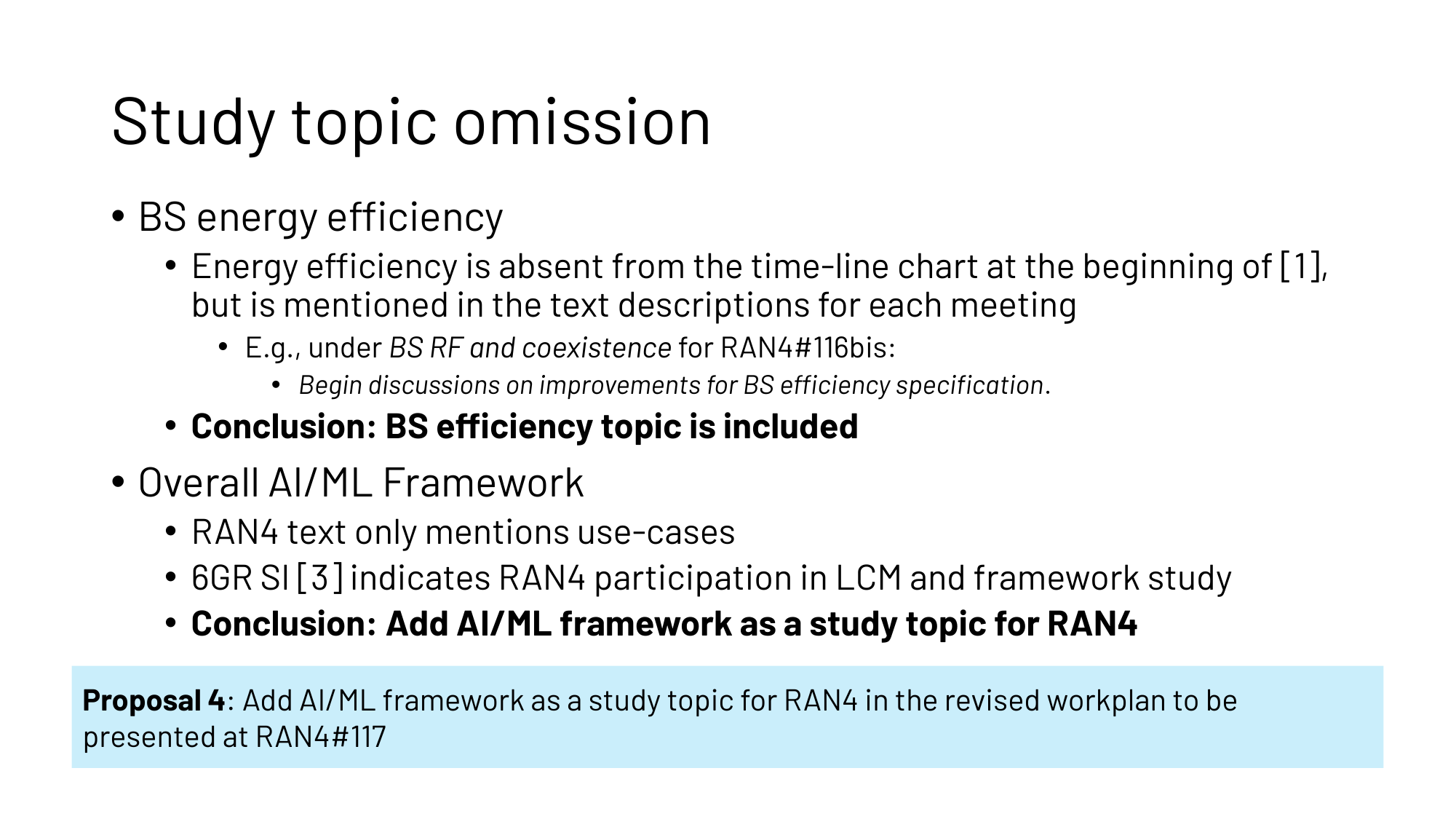

# Study topic omission
BS energy efficiency
Energy efficiency is absent from the time-line chart at the beginning of [1], but is mentioned in the text descriptions for each meeting
E.g., under BS RF and coexistence for RAN4#116bis:
Begin discussions on improvements for BS efficiency specification.
Conclusion: BS efficiency topic is included
Overall AI/ML Framework
RAN4 text only mentions use-cases
6GR SI [3] indicates RAN4 participation in LCM and framework study
Conclusion: Add AI/ML framework as a study topic for RAN4
Proposal 4: Add AI/ML framework as a study topic for RAN4 in the revised workplan to be presented at RAN4#117